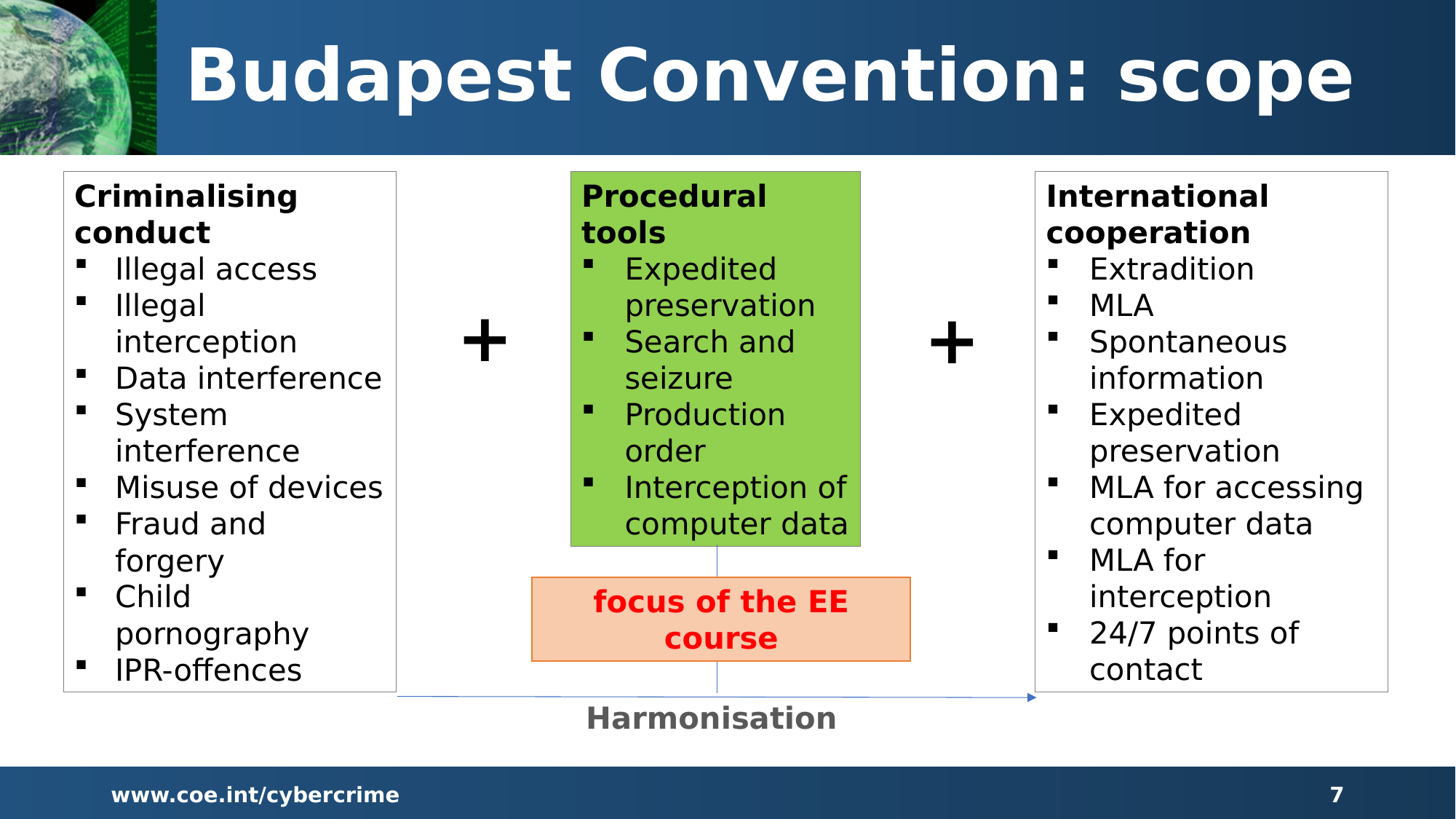

Budapest Convention: scope
Procedural tools
Expedited preservation
Search and seizure
Production order
Interception of computer data
International cooperation
Extradition
MLA
Spontaneous information
Expedited preservation
MLA for accessing computer data
MLA for interception
24/7 points of contact
Criminalising conduct
Illegal access
Illegal interception
Data interference
System interference
Misuse of devices
Fraud and forgery
Child pornography
IPR-offences
+
+
focus of the EE course
Harmonisation
www.coe.int/cybercrime
7